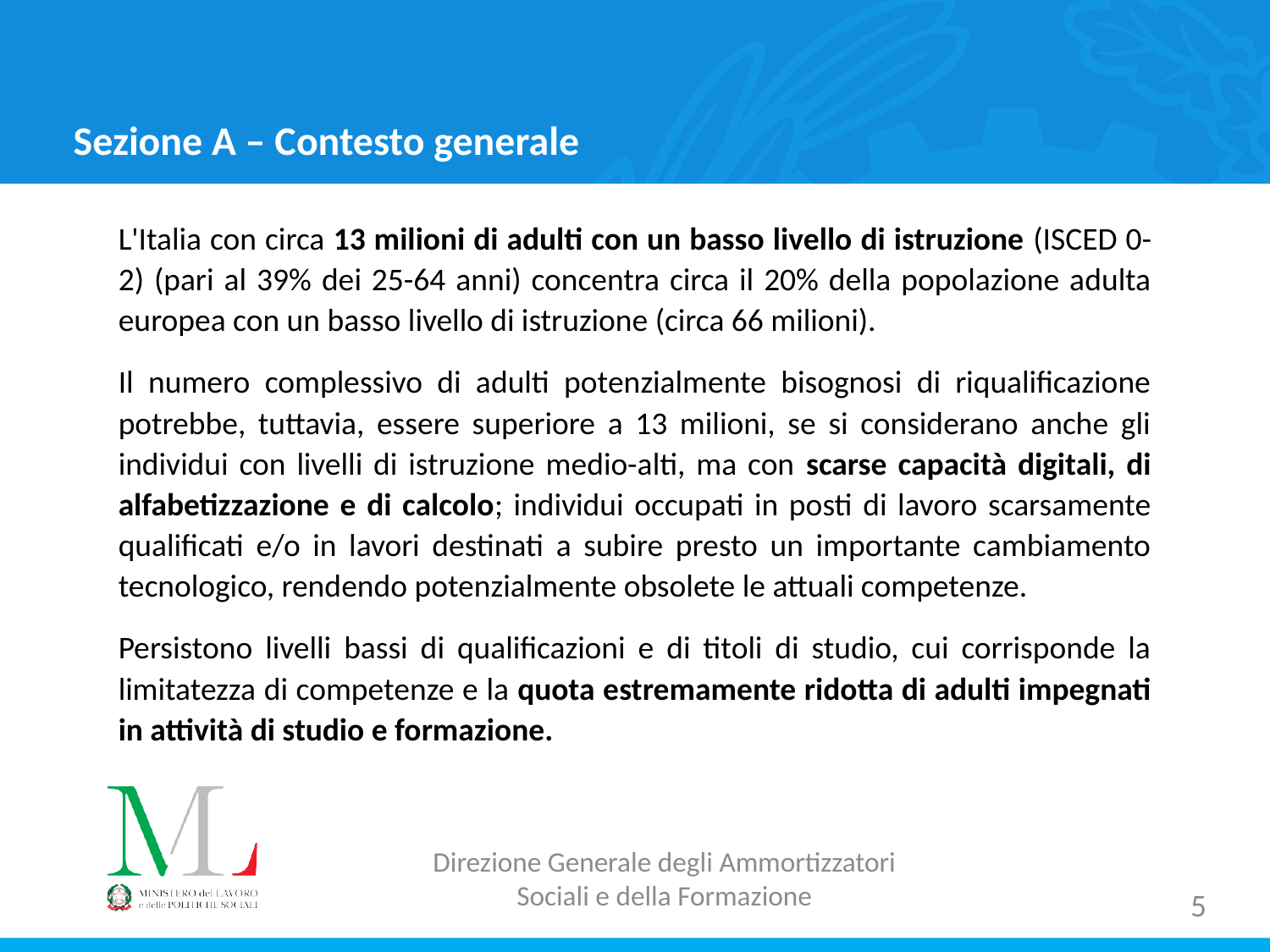

# Sezione A – Contesto generale
L'Italia con circa 13 milioni di adulti con un basso livello di istruzione (ISCED 0-2) (pari al 39% dei 25-64 anni) concentra circa il 20% della popolazione adulta europea con un basso livello di istruzione (circa 66 milioni).
Il numero complessivo di adulti potenzialmente bisognosi di riqualificazione potrebbe, tuttavia, essere superiore a 13 milioni, se si considerano anche gli individui con livelli di istruzione medio-alti, ma con scarse capacità digitali, di alfabetizzazione e di calcolo; individui occupati in posti di lavoro scarsamente qualificati e/o in lavori destinati a subire presto un importante cambiamento tecnologico, rendendo potenzialmente obsolete le attuali competenze.
Persistono livelli bassi di qualificazioni e di titoli di studio, cui corrisponde la limitatezza di competenze e la quota estremamente ridotta di adulti impegnati in attività di studio e formazione.
Direzione Generale degli Ammortizzatori Sociali e della Formazione
5